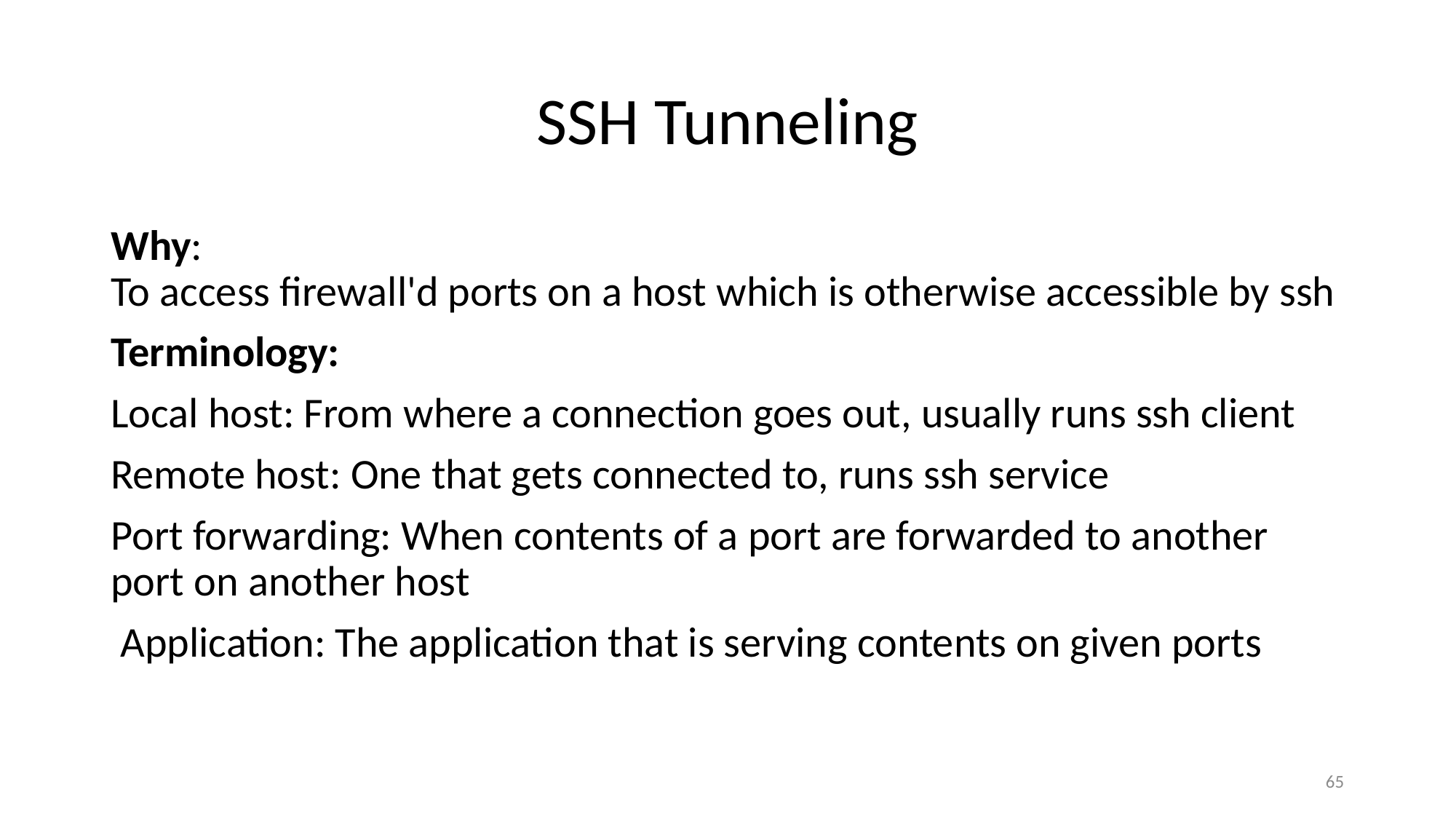

# SSH Tunneling
Why:
To access firewall'd ports on a host which is otherwise accessible by ssh
Terminology:
Local host: From where a connection goes out, usually runs ssh client
Remote host: One that gets connected to, runs ssh service
Port forwarding: When contents of a port are forwarded to another port on another host
 Application: The application that is serving contents on given ports
65